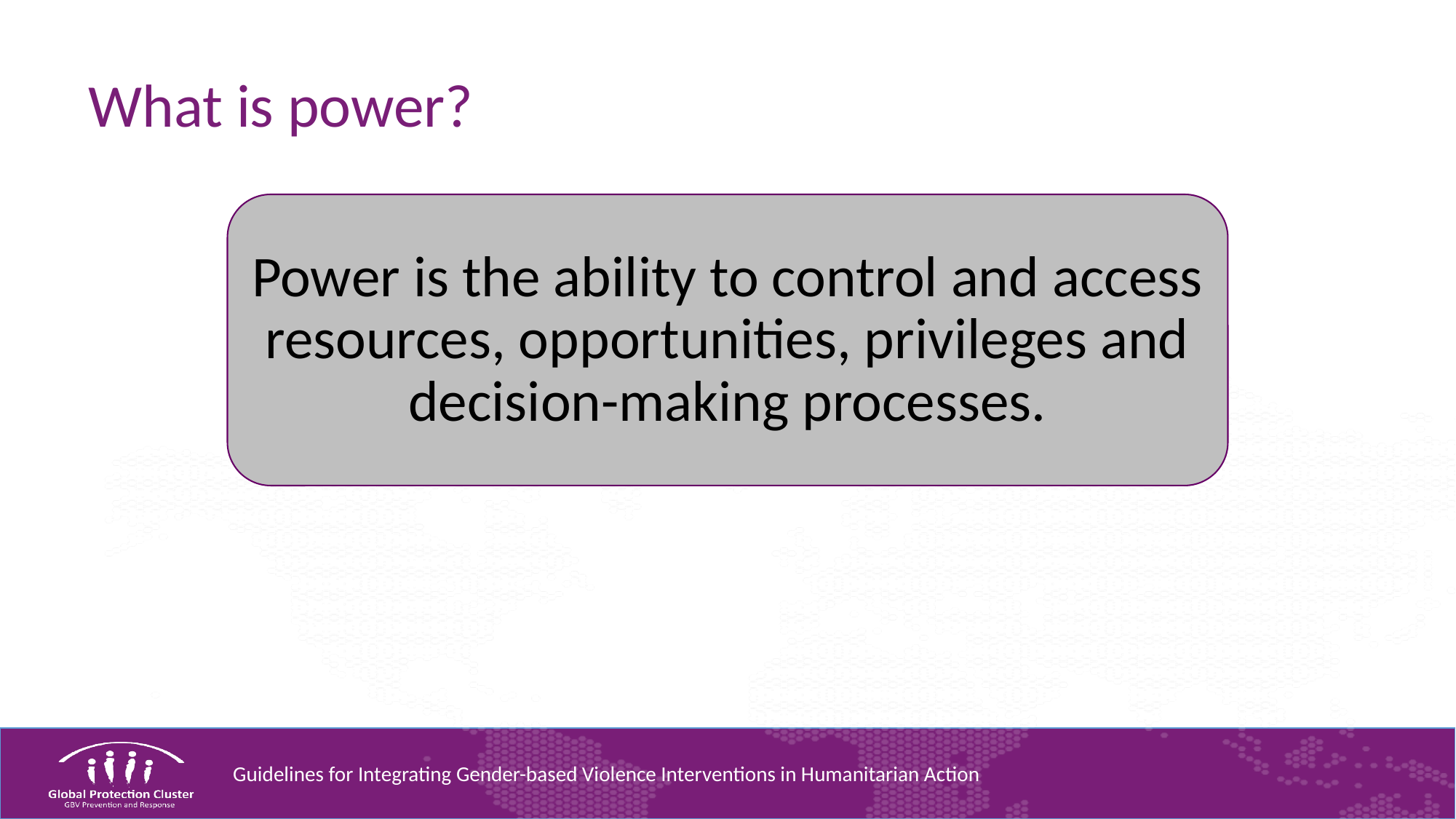

# What is power?
Power is the ability to control and access resources, opportunities, privileges and decision-making processes.